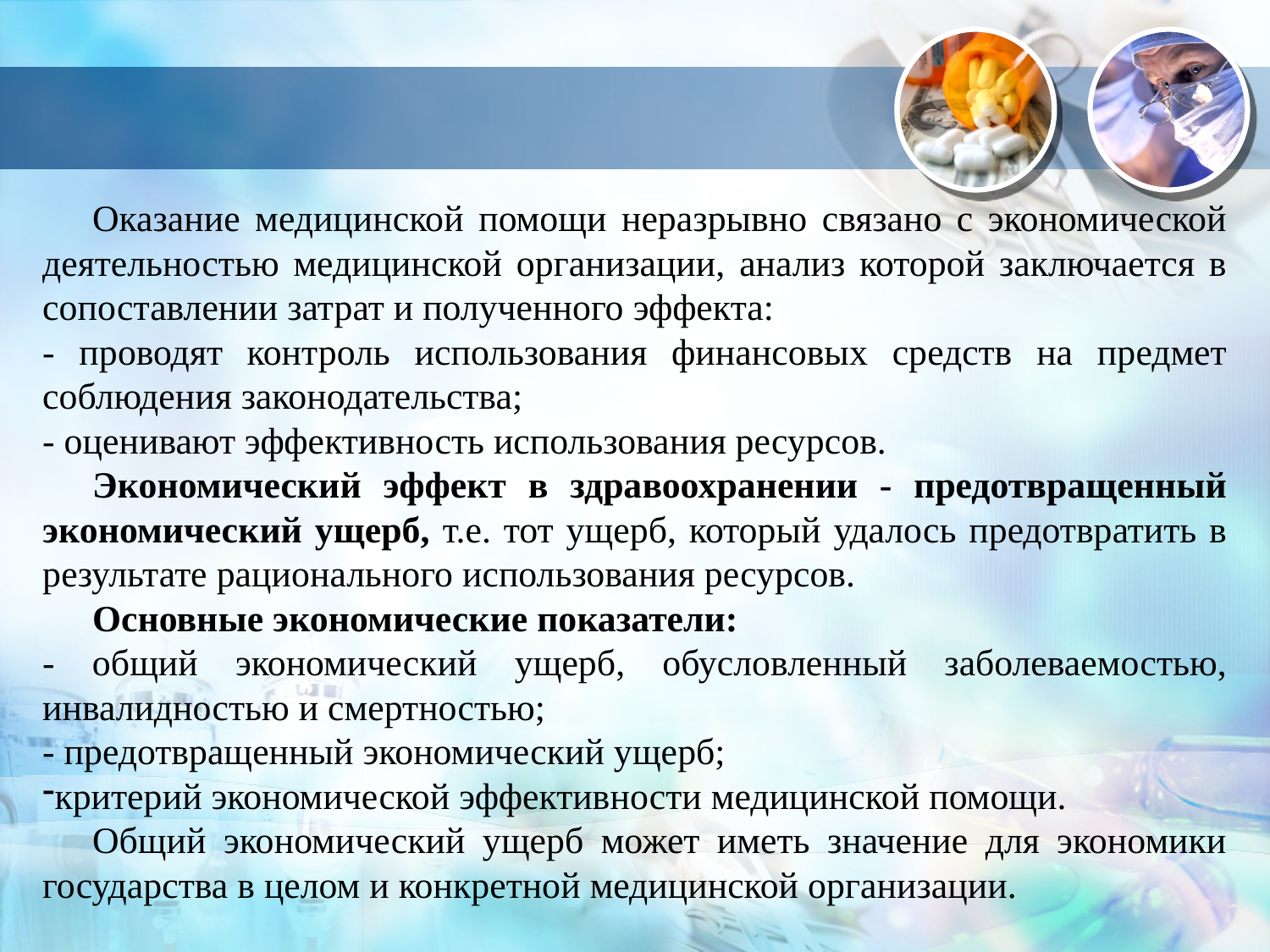

Оказание медицинской помощи неразрывно связано с экономической деятельностью медицинской организации, анализ которой заключается в сопоставлении затрат и полученного эффекта:
- проводят контроль использования финансовых средств на предмет соблюдения законодательства;
- оценивают эффективность использования ресурсов.
Экономический эффект в здравоохранении - предотвращенный экономический ущерб, т.е. тот ущерб, который удалось предотвратить в результате рационального использования ресурсов.
Основные экономические показатели:
- общий экономический ущерб, обусловленный заболеваемостью, инвалидностью и смертностью;
- предотвращенный экономический ущерб;
критерий экономической эффективности медицинской помощи.
Общий экономический ущерб может иметь значение для экономики государства в целом и конкретной медицинской организации.